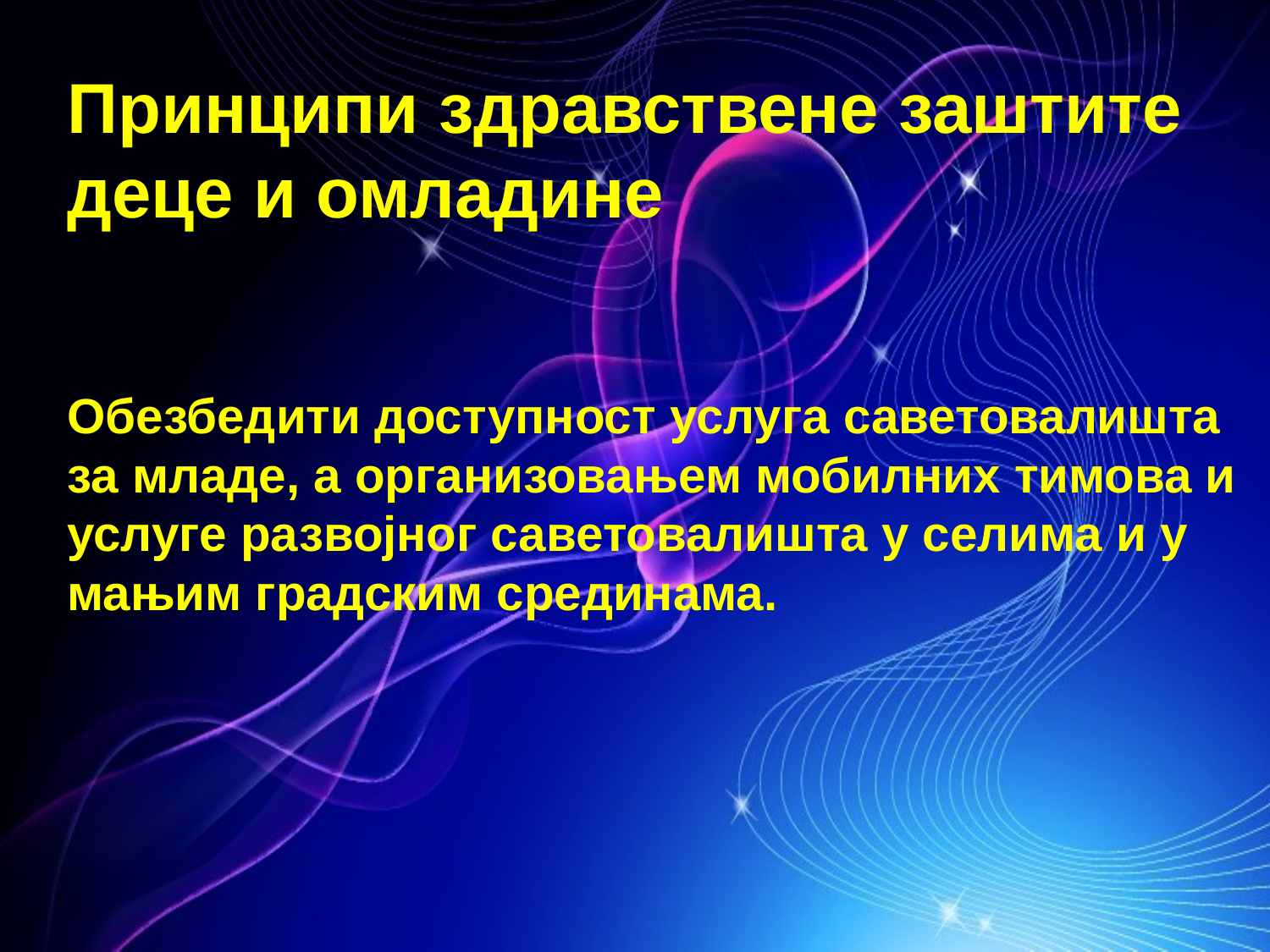

Принципи здравствене заштите деце и омладине

Обезбедити доступност услуга саветовалишта за младе, а организовањем мобилних тимова и услуге развојног саветовалишта у селима и у
мањим градским срединама.